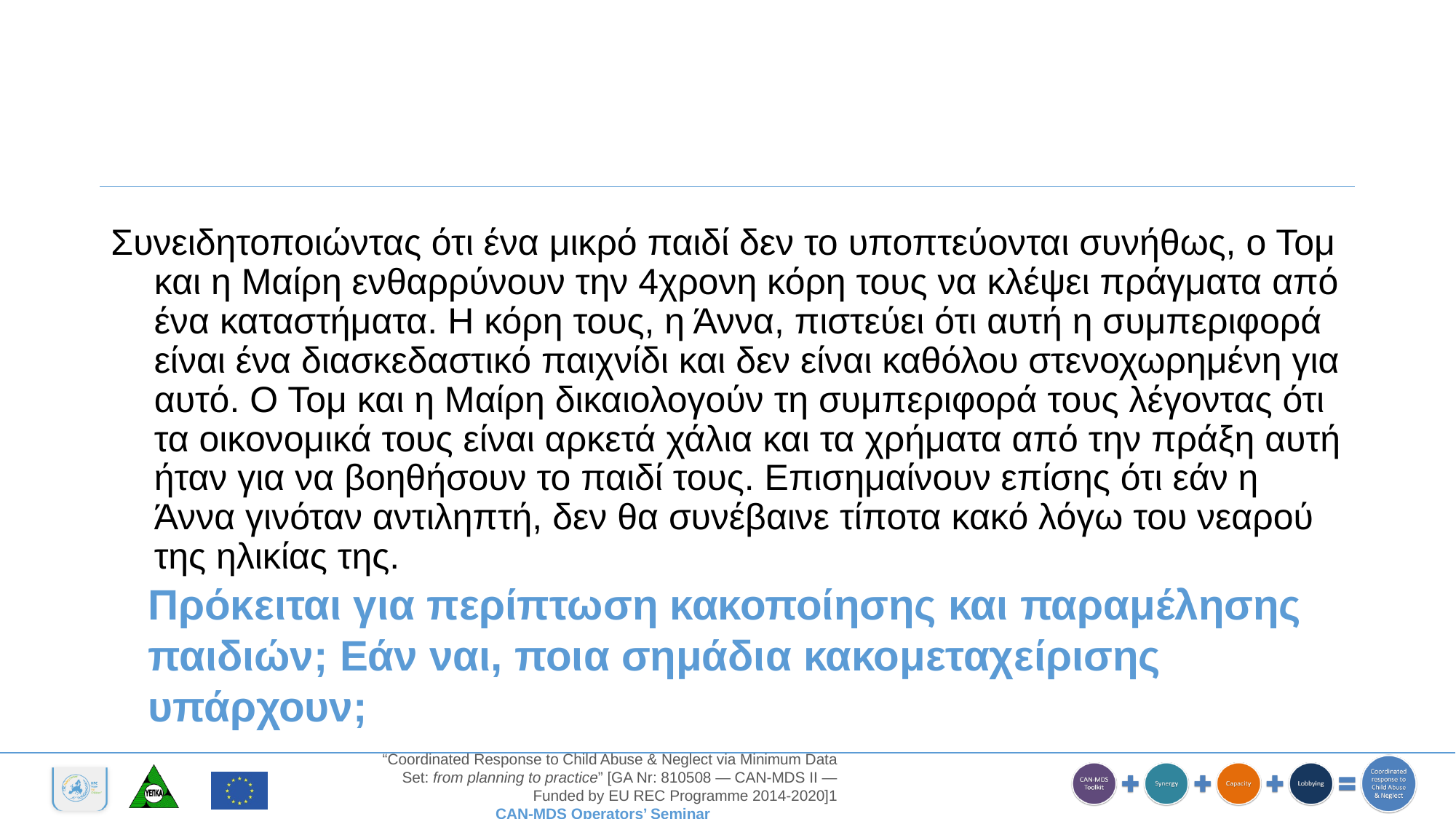

Συνειδητοποιώντας ότι ένα μικρό παιδί δεν το υποπτεύονται συνήθως, ο Τομ και η Μαίρη ενθαρρύνουν την 4χρονη κόρη τους να κλέψει πράγματα από ένα καταστήματα. Η κόρη τους, η Άννα, πιστεύει ότι αυτή η συμπεριφορά είναι ένα διασκεδαστικό παιχνίδι και δεν είναι καθόλου στενοχωρημένη για αυτό. Ο Τομ και η Μαίρη δικαιολογούν τη συμπεριφορά τους λέγοντας ότι τα οικονομικά τους είναι αρκετά χάλια και τα χρήματα από την πράξη αυτή ήταν για να βοηθήσουν το παιδί τους. Επισημαίνουν επίσης ότι εάν η Άννα γινόταν αντιληπτή, δεν θα συνέβαινε τίποτα κακό λόγω του νεαρού της ηλικίας της.
Πρόκειται για περίπτωση κακοποίησης και παραμέλησης παιδιών; Εάν ναι, ποια σημάδια κακομεταχείρισης υπάρχουν;